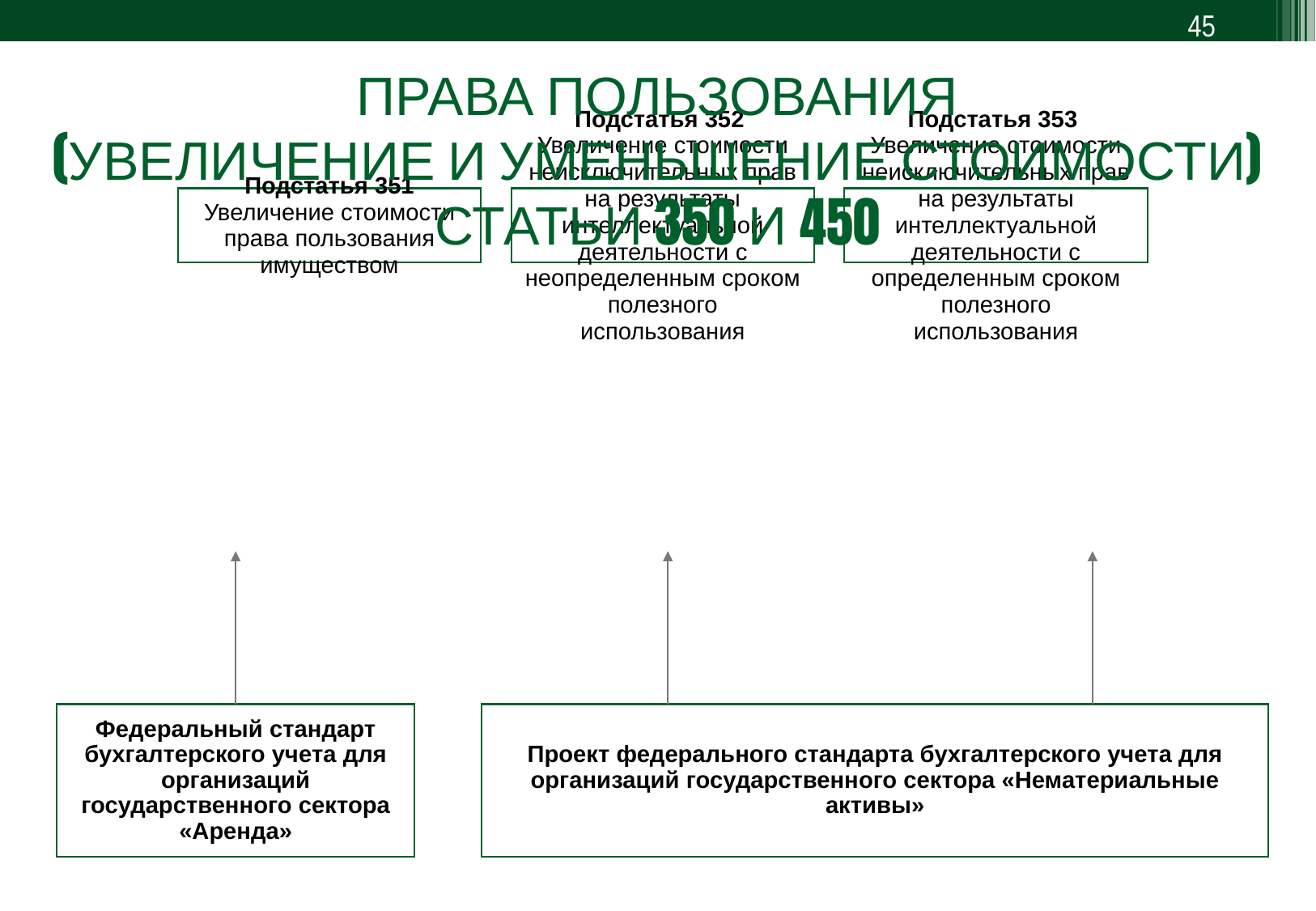

45
ПРАВА ПОЛЬЗОВАНИЯ
(УВЕЛИЧЕНИЕ И УМЕНЬШЕНИЕ СТОИМОСТИ)
СТАТЬИ 350 И 450
Подстатья 351
Подстатья 353

Федеральный стандарт бухгалтерского учета для организаций государственного сектора «Аренда»

Проект федерального стандарта бухгалтерского учета для организаций государственного сектора «Нематериальные активы»